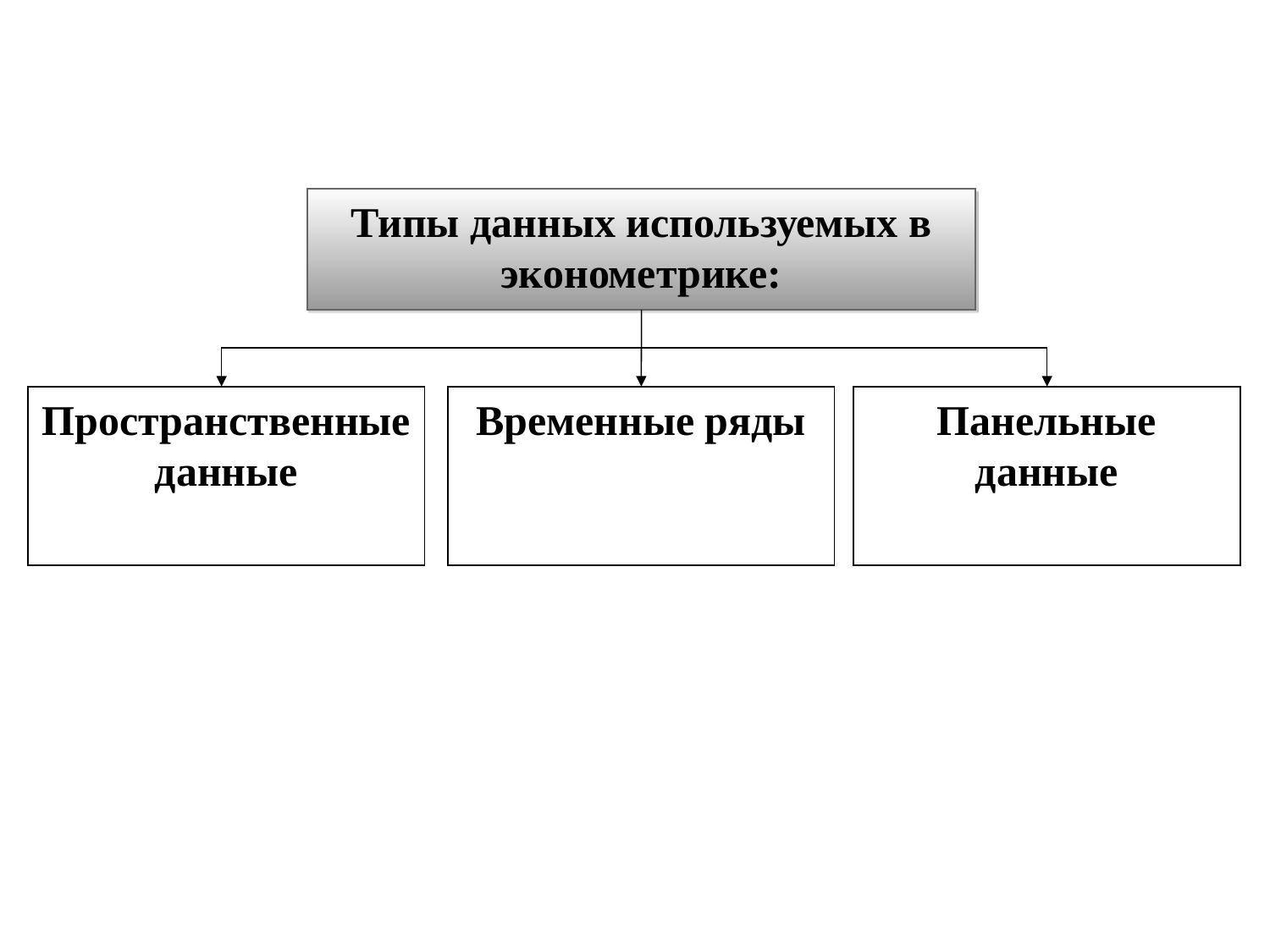

Типы данных используемых в эконометрике:

Пространственные данные
Временные ряды
Панельные данные